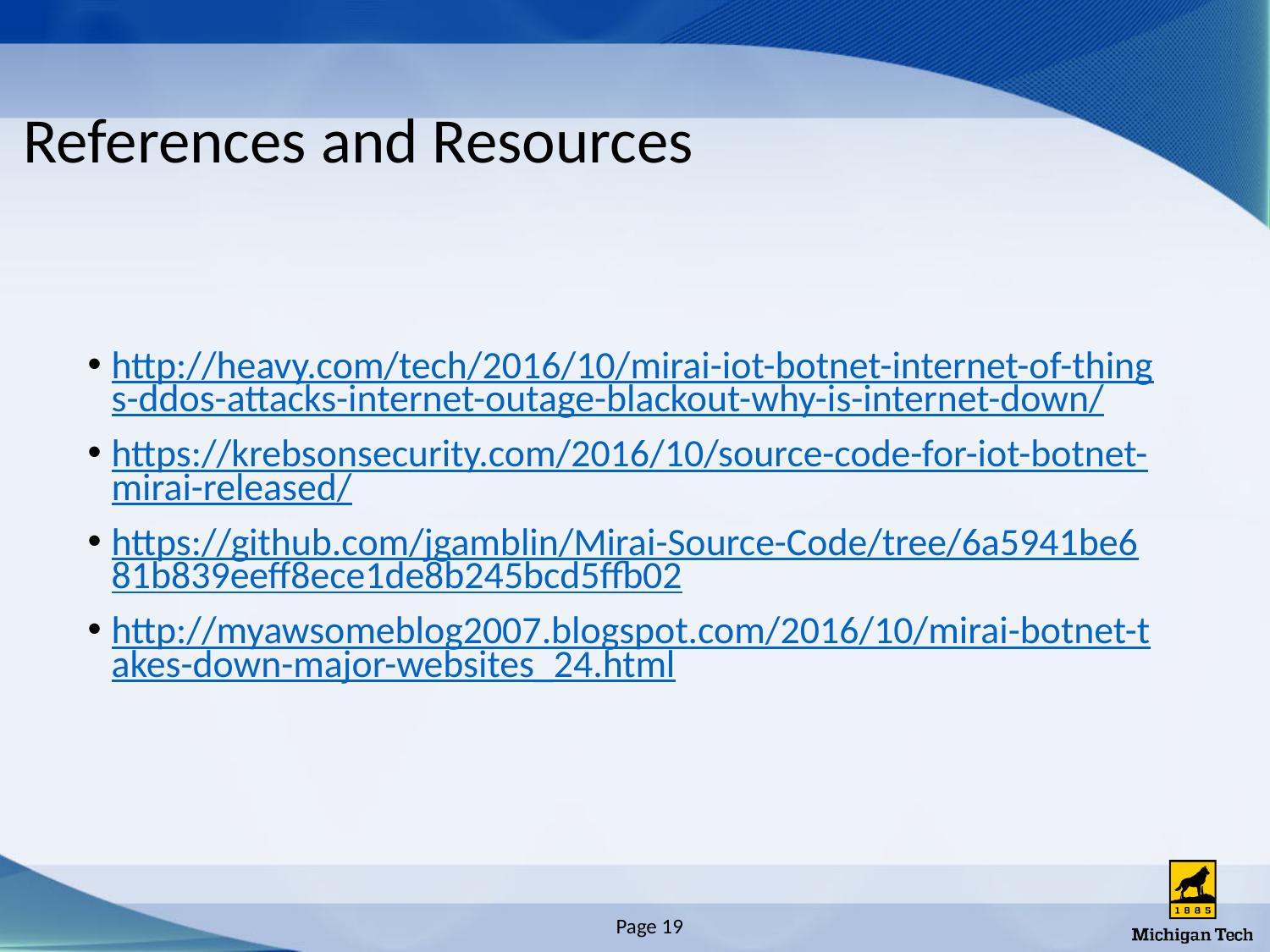

References and Resources
# http://heavy.com/tech/2016/10/mirai-iot-botnet-internet-of-things-ddos-attacks-internet-outage-blackout-why-is-internet-down/
https://krebsonsecurity.com/2016/10/source-code-for-iot-botnet-mirai-released/
https://github.com/jgamblin/Mirai-Source-Code/tree/6a5941be681b839eeff8ece1de8b245bcd5ffb02
http://myawsomeblog2007.blogspot.com/2016/10/mirai-botnet-takes-down-major-websites_24.html